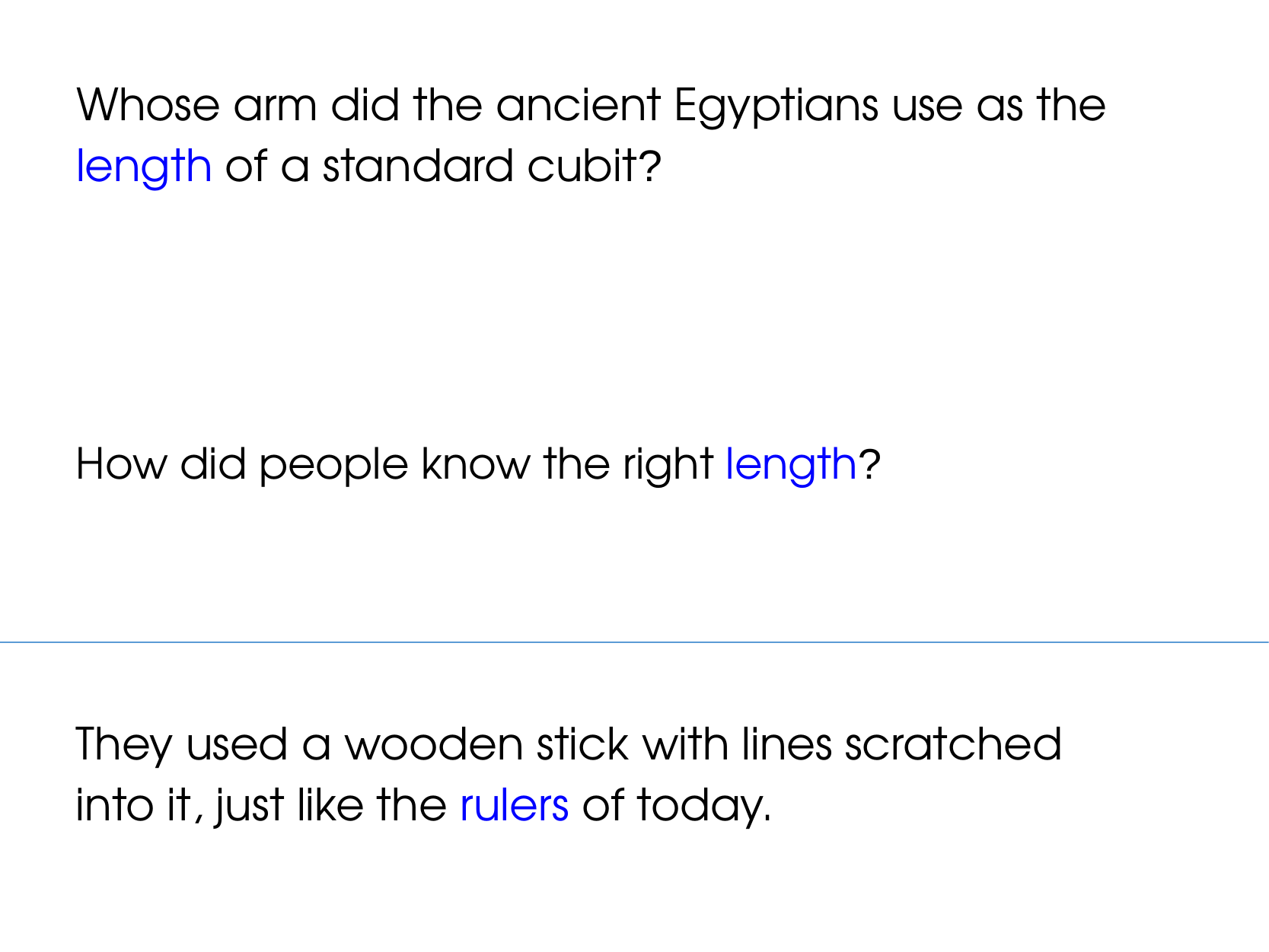

Whose arm did the ancient Egyptians use as the length of a standard cubit?
How did people know the right length?
They used a wooden stick with lines scratched
into it, just like the rulers of today.